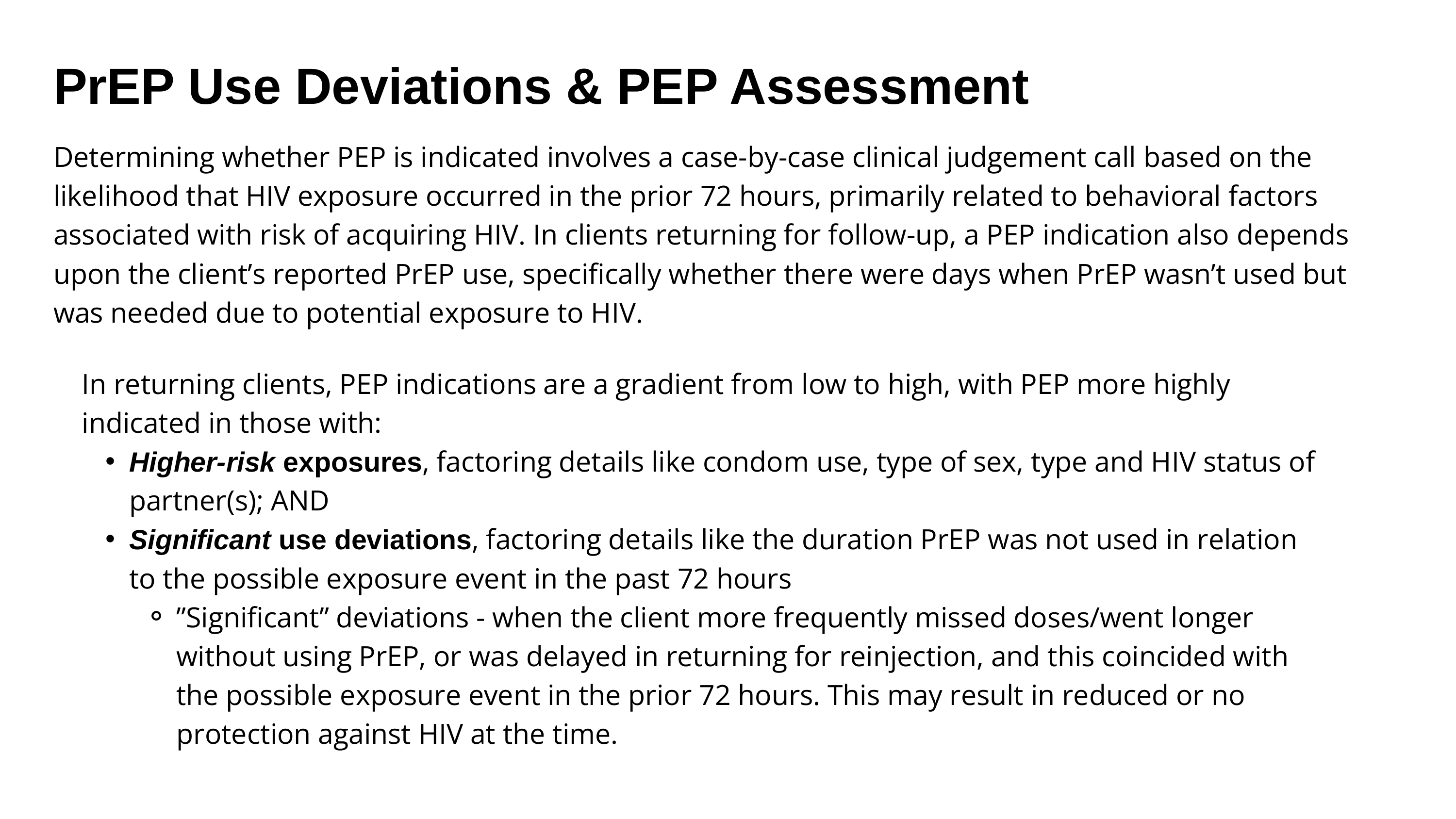

PrEP Use Deviations & PEP Assessment
Determining whether PEP is indicated involves a case-by-case clinical judgement call based on the likelihood that HIV exposure occurred in the prior 72 hours, primarily related to behavioral factors associated with risk of acquiring HIV. In clients returning for follow-up, a PEP indication also depends upon the client’s reported PrEP use, specifically whether there were days when PrEP wasn’t used but was needed due to potential exposure to HIV.
In returning clients, PEP indications are a gradient from low to high, with PEP more highly indicated in those with:
Higher-risk exposures, factoring details like condom use, type of sex, type and HIV status of partner(s); AND
Significant use deviations, factoring details like the duration PrEP was not used in relation to the possible exposure event in the past 72 hours
”Significant” deviations - when the client more frequently missed doses/went longer without using PrEP, or was delayed in returning for reinjection, and this coincided with the possible exposure event in the prior 72 hours. This may result in reduced or no protection against HIV at the time.